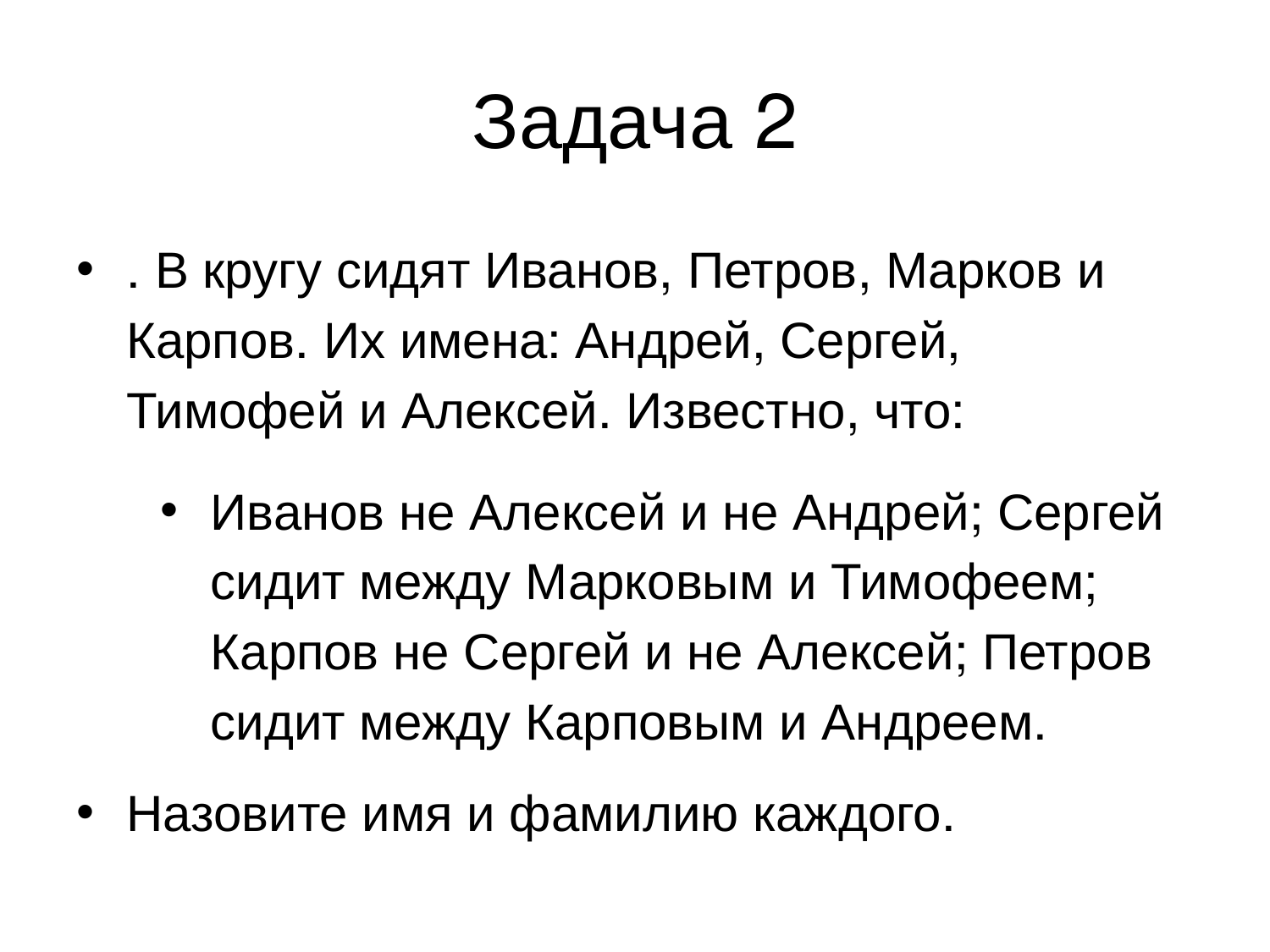

# Задача 2
. В кругу сидят Иванов, Петров, Марков и Карпов. Их имена: Андрей, Сергей, Тимофей и Алексей. Известно, что:
Иванов не Алексей и не Андрей; Сергей сидит между Марковым и Тимофеем; Карпов не Сергей и не Алексей; Петров сидит между Карповым и Андреем.
Назовите имя и фамилию каждого.